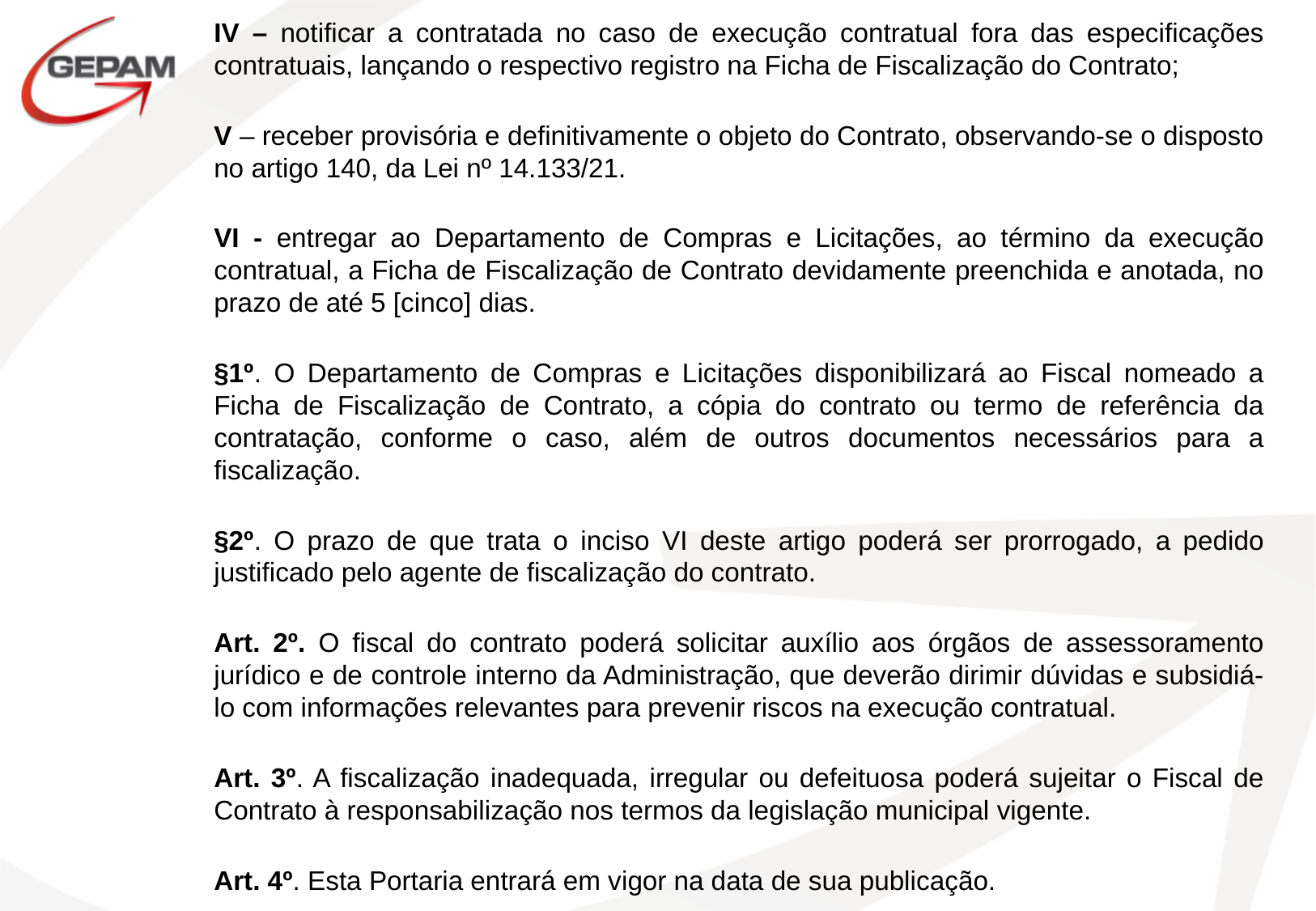

IV – notificar a contratada no caso de execução contratual fora das especificações contratuais, lançando o respectivo registro na Ficha de Fiscalização do Contrato;
V – receber provisória e definitivamente o objeto do Contrato, observando-se o disposto no artigo 140, da Lei nº 14.133/21.
VI - entregar ao Departamento de Compras e Licitações, ao término da execução contratual, a Ficha de Fiscalização de Contrato devidamente preenchida e anotada, no prazo de até 5 [cinco] dias.
§1º. O Departamento de Compras e Licitações disponibilizará ao Fiscal nomeado a Ficha de Fiscalização de Contrato, a cópia do contrato ou termo de referência da contratação, conforme o caso, além de outros documentos necessários para a fiscalização.
§2º. O prazo de que trata o inciso VI deste artigo poderá ser prorrogado, a pedido justificado pelo agente de fiscalização do contrato.
Art. 2º. O fiscal do contrato poderá solicitar auxílio aos órgãos de assessoramento jurídico e de controle interno da Administração, que deverão dirimir dúvidas e subsidiá-lo com informações relevantes para prevenir riscos na execução contratual.
Art. 3º. A fiscalização inadequada, irregular ou defeituosa poderá sujeitar o Fiscal de Contrato à responsabilização nos termos da legislação municipal vigente.
Art. 4º. Esta Portaria entrará em vigor na data de sua publicação.